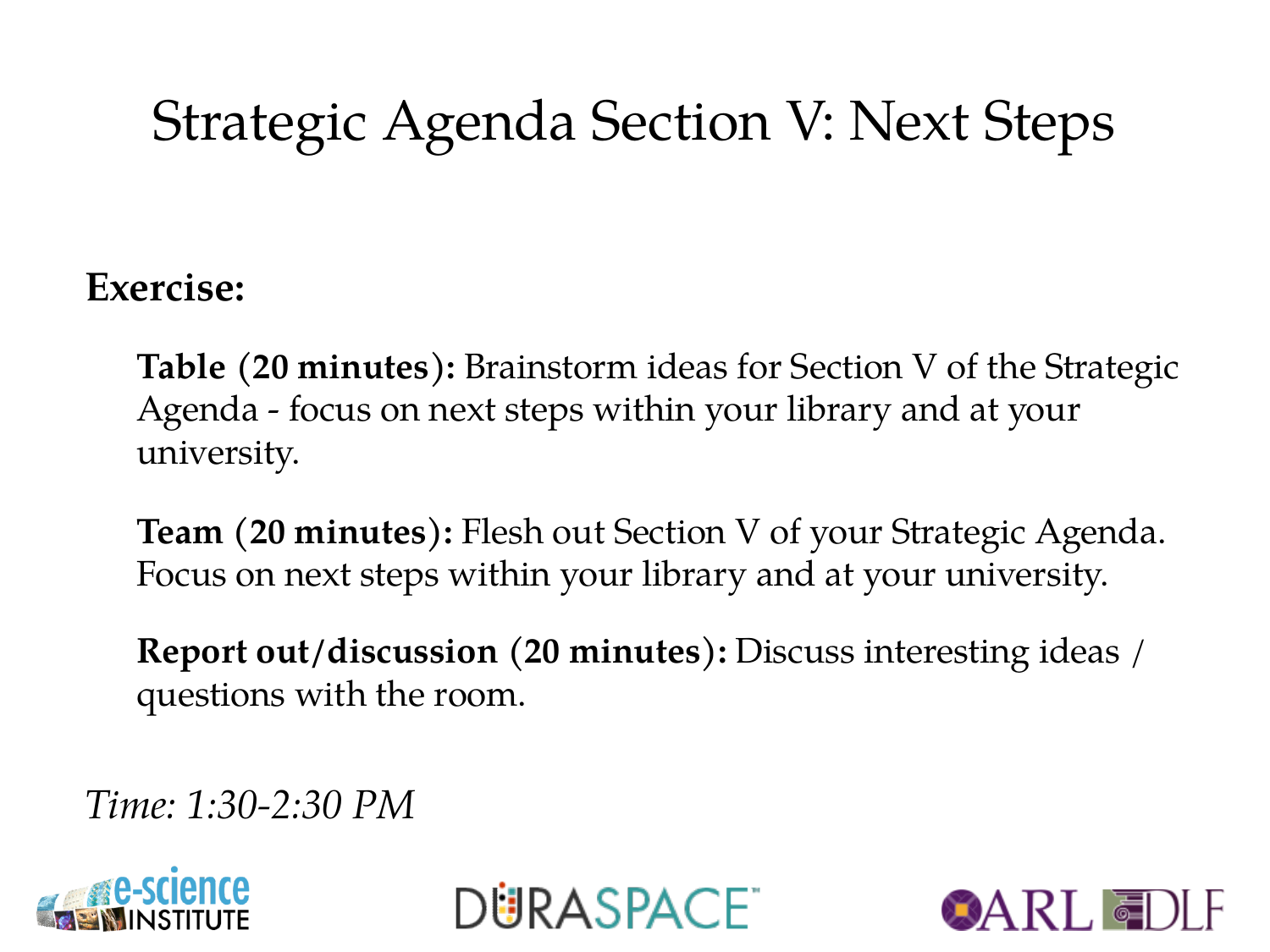

# Strategic Agenda Section V: Next Steps
Exercise:

Table (20 minutes): Brainstorm ideas for Section V of the Strategic Agenda - focus on next steps within your library and at your university.

Team (20 minutes): Flesh out Section V of your Strategic Agenda. Focus on next steps within your library and at your university.

Report out/discussion (20 minutes): Discuss interesting ideas / questions with the room.

Time: 1:30-2:30 PM